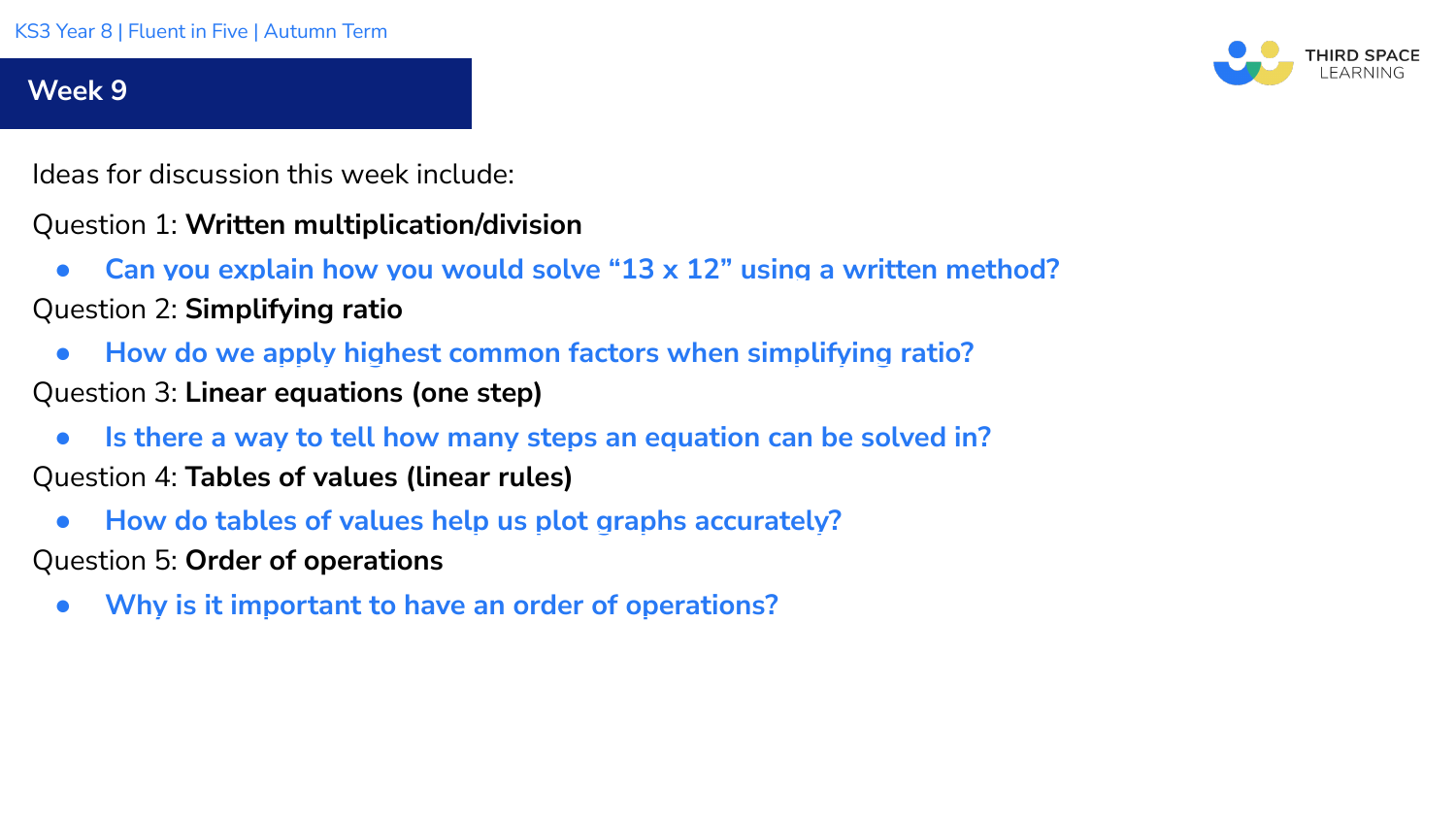

Week 9
| Ideas for discussion this week include: |
| --- |
| Question 1: Written multiplication/division Can you explain how you would solve “13 x 12” using a written method? |
| Question 2: Simplifying ratio How do we apply highest common factors when simplifying ratio? |
| Question 3: Linear equations (one step) Is there a way to tell how many steps an equation can be solved in? |
| Question 4: Tables of values (linear rules) How do tables of values help us plot graphs accurately? |
| Question 5: Order of operations Why is it important to have an order of operations? |